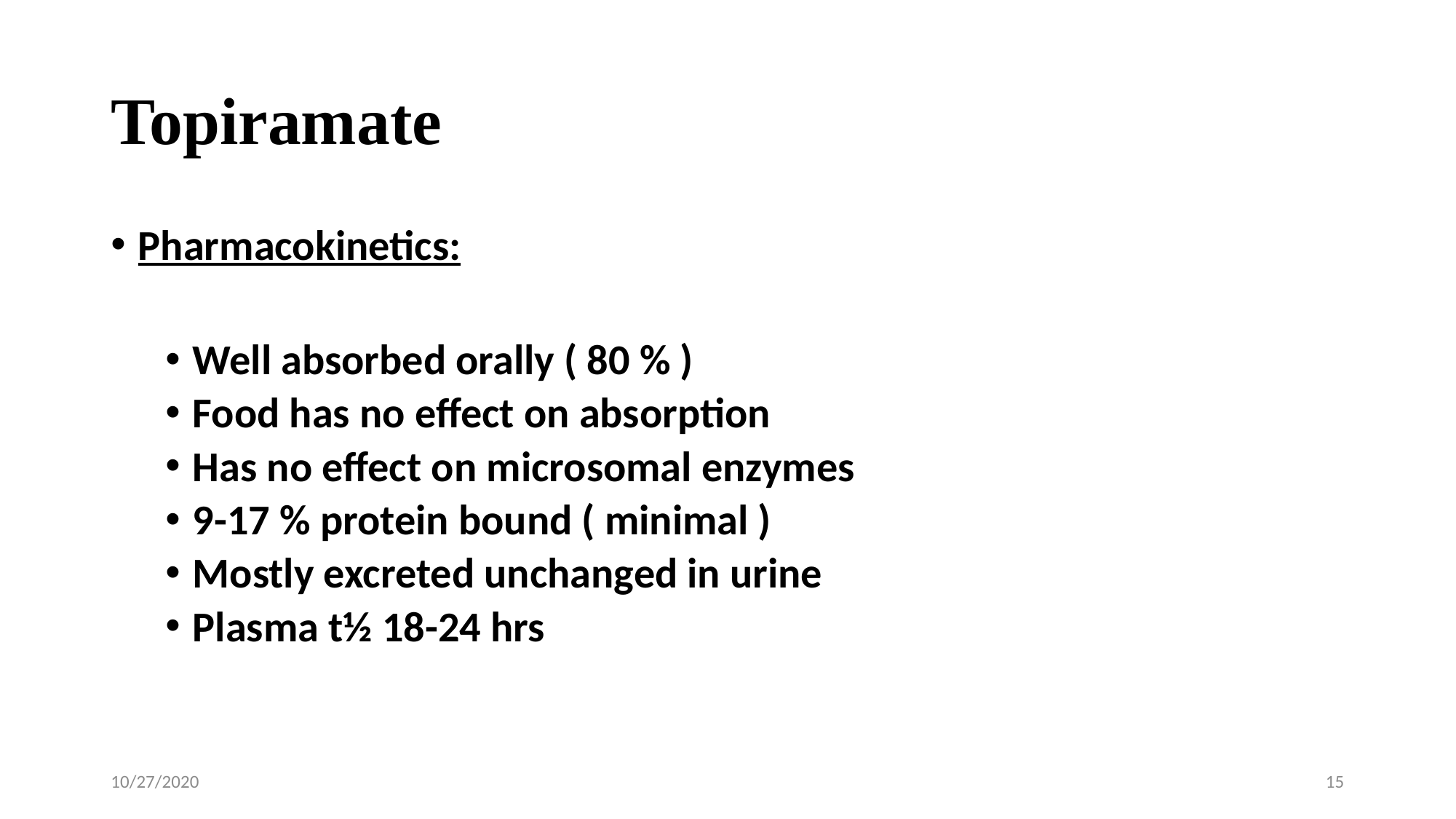

# Topiramate
Pharmacokinetics:

Well absorbed orally ( 80 % )
Food has no effect on absorption
Has no effect on microsomal enzymes
9-17 % protein bound ( minimal )
Mostly excreted unchanged in urine
Plasma t½ 18-24 hrs

10/27/2020
15